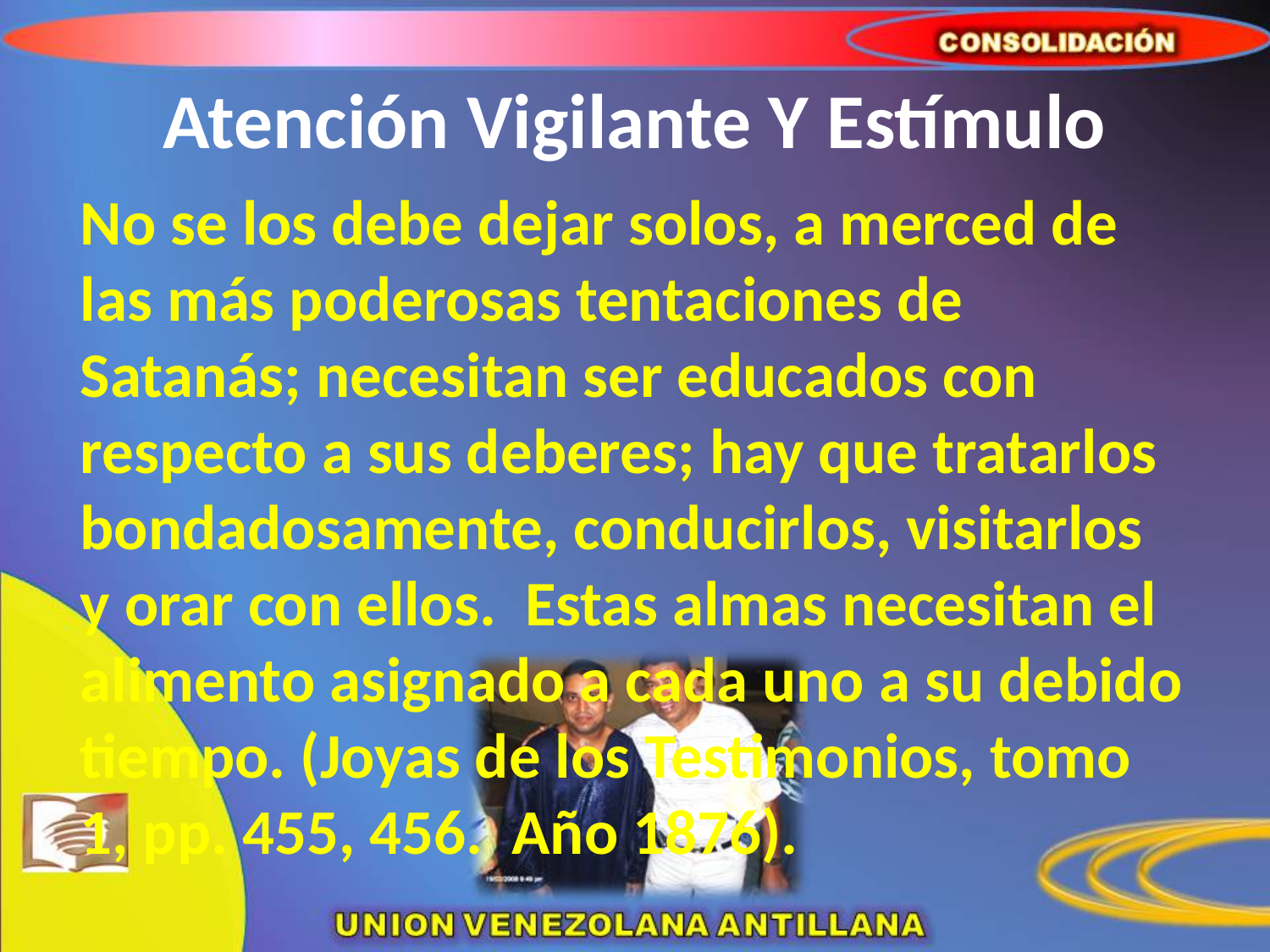

# Atención Vigilante Y Estímulo
	No se los debe dejar solos, a merced de las más poderosas tentaciones de Satanás; necesitan ser educados con respecto a sus deberes; hay que tratarlos bondadosamente, conducirlos, visitarlos y orar con ellos.  Estas almas necesitan el alimento asignado a cada uno a su debido tiempo. (Joyas de los Testimonios, tomo 1, pp. 455, 456.  Año 1876).